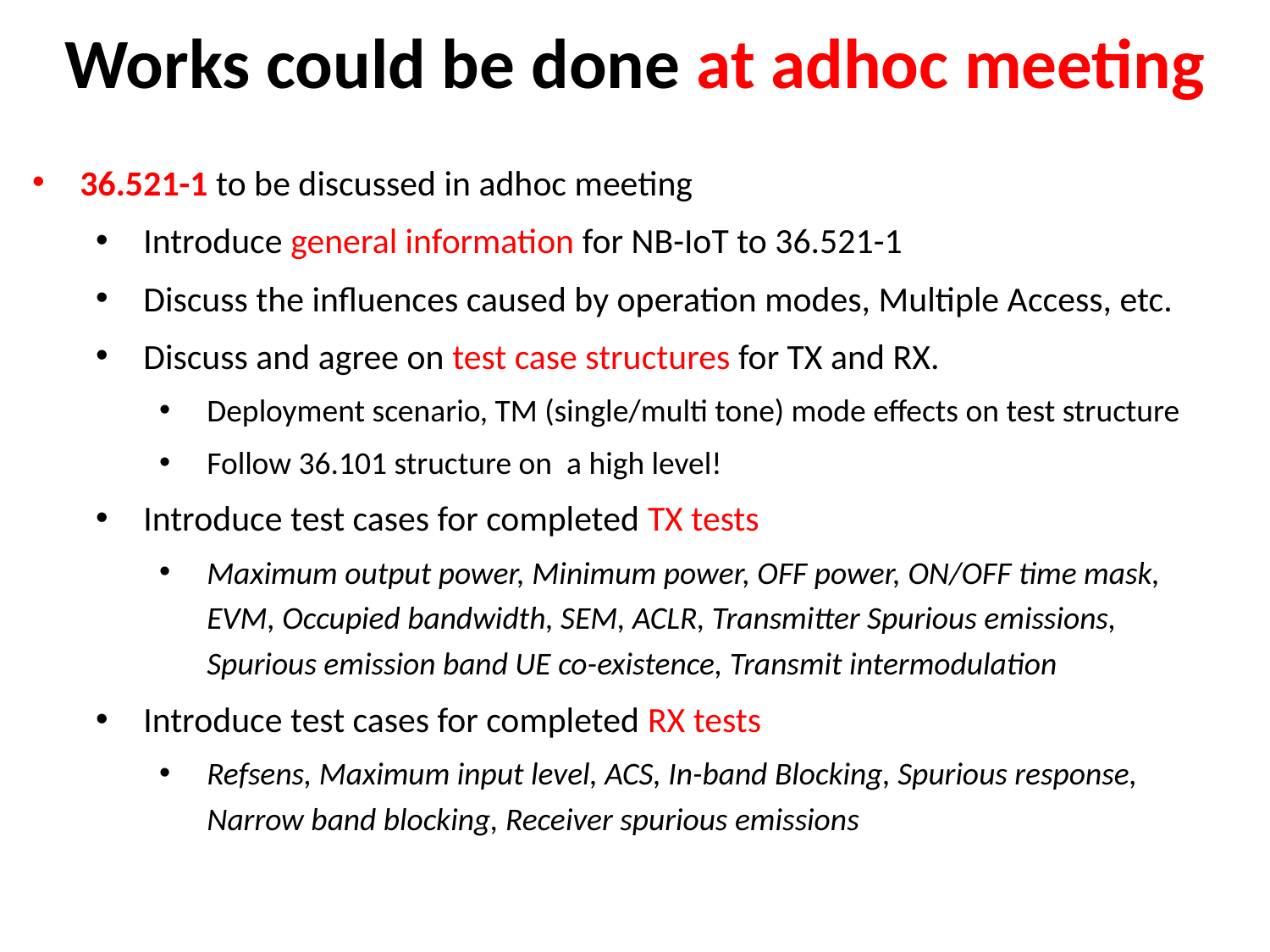

# Works could be done at adhoc meeting
36.521-1 to be discussed in adhoc meeting
Introduce general information for NB-IoT to 36.521-1
Discuss the influences caused by operation modes, Multiple Access, etc.
Discuss and agree on test case structures for TX and RX.
Deployment scenario, TM (single/multi tone) mode effects on test structure
Follow 36.101 structure on  a high level!
Introduce test cases for completed TX tests
Maximum output power, Minimum power, OFF power, ON/OFF time mask, EVM, Occupied bandwidth, SEM, ACLR, Transmitter Spurious emissions, Spurious emission band UE co-existence, Transmit intermodulation
Introduce test cases for completed RX tests
Refsens, Maximum input level, ACS, In-band Blocking, Spurious response, Narrow band blocking, Receiver spurious emissions